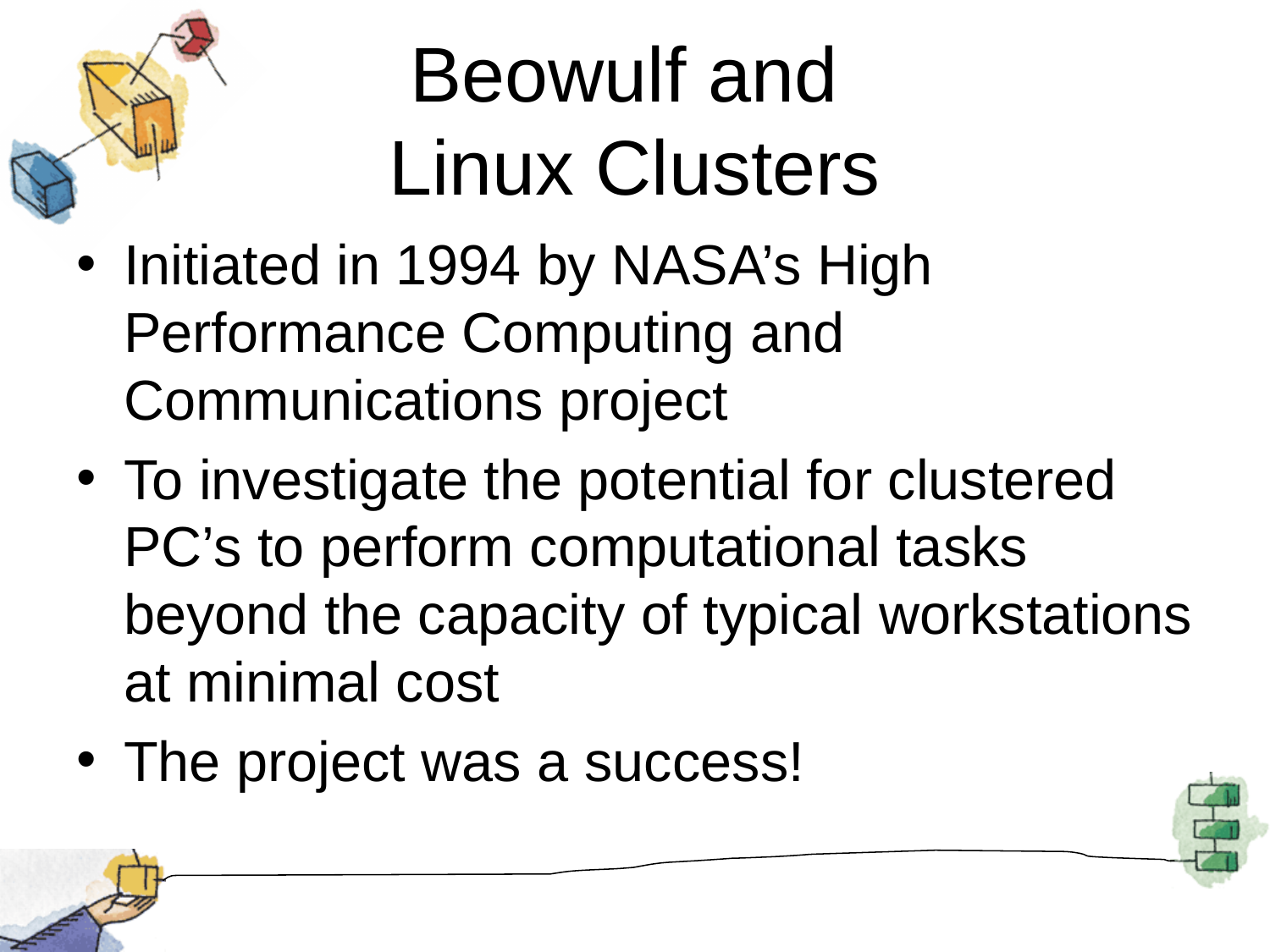

# Beowulf and Linux Clusters
Initiated in 1994 by NASA’s High Performance Computing and Communications project
To investigate the potential for clustered PC’s to perform computational tasks beyond the capacity of typical workstations at minimal cost
The project was a success!